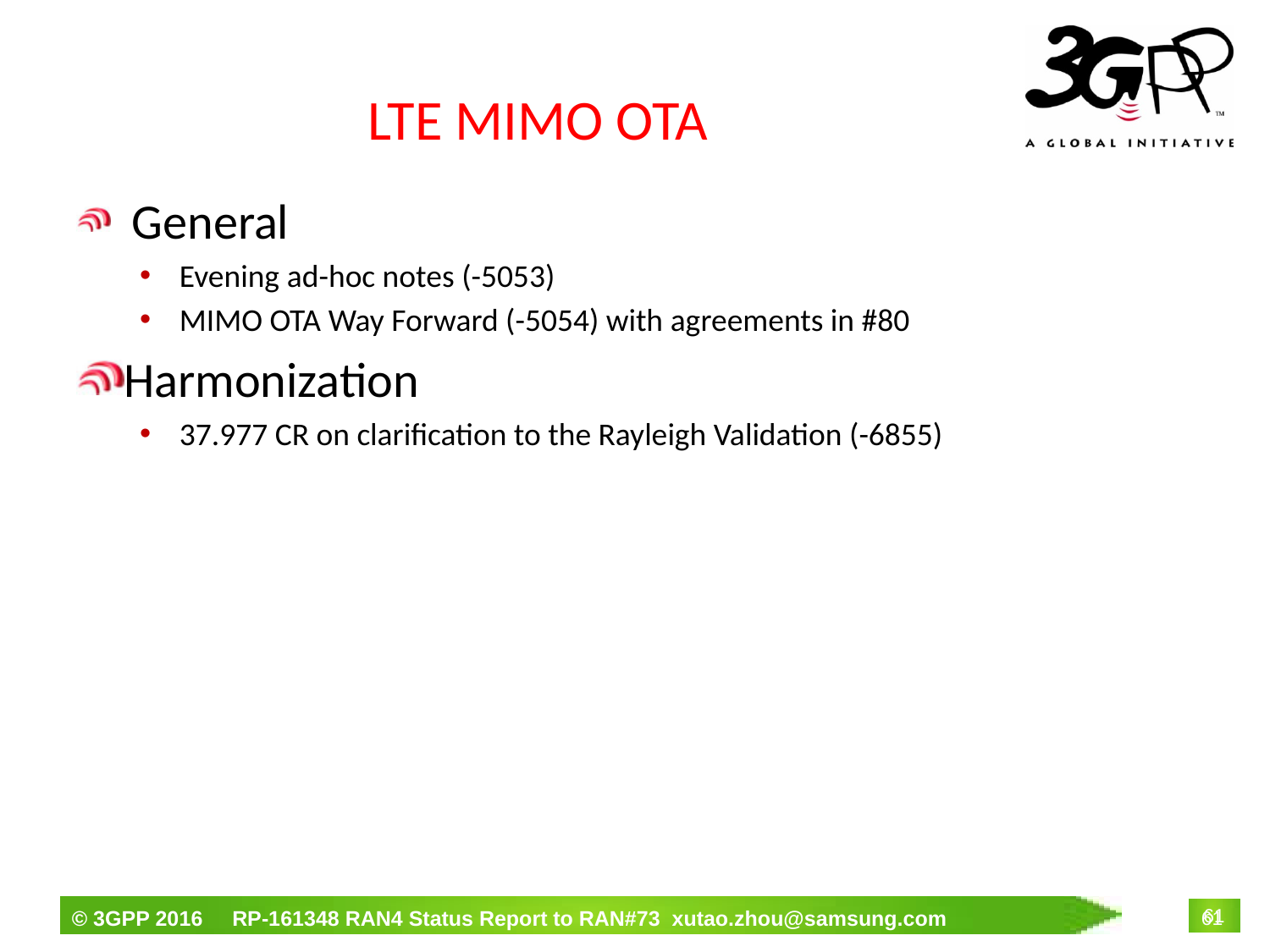

# LTE MIMO OTA
 General
Evening ad-hoc notes (-5053)
MIMO OTA Way Forward (-5054) with agreements in #80
Harmonization
37.977 CR on clarification to the Rayleigh Validation (-6855)
61